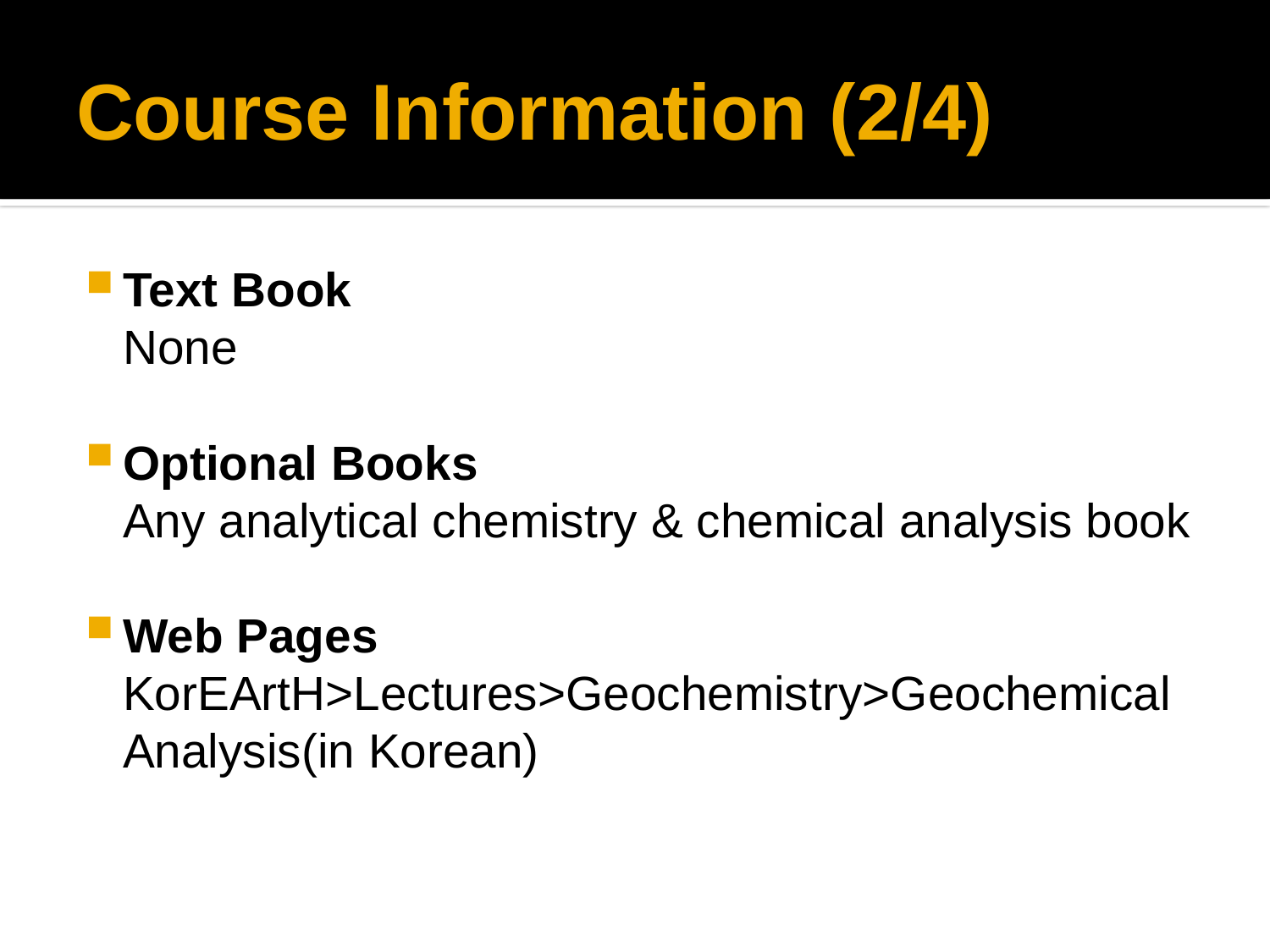

# Course Information (2/4)
Text Book
	None

Optional Books
	Any analytical chemistry & chemical analysis book

Web Pages
	KorEArtH>Lectures>Geochemistry>Geochemical Analysis(in Korean)